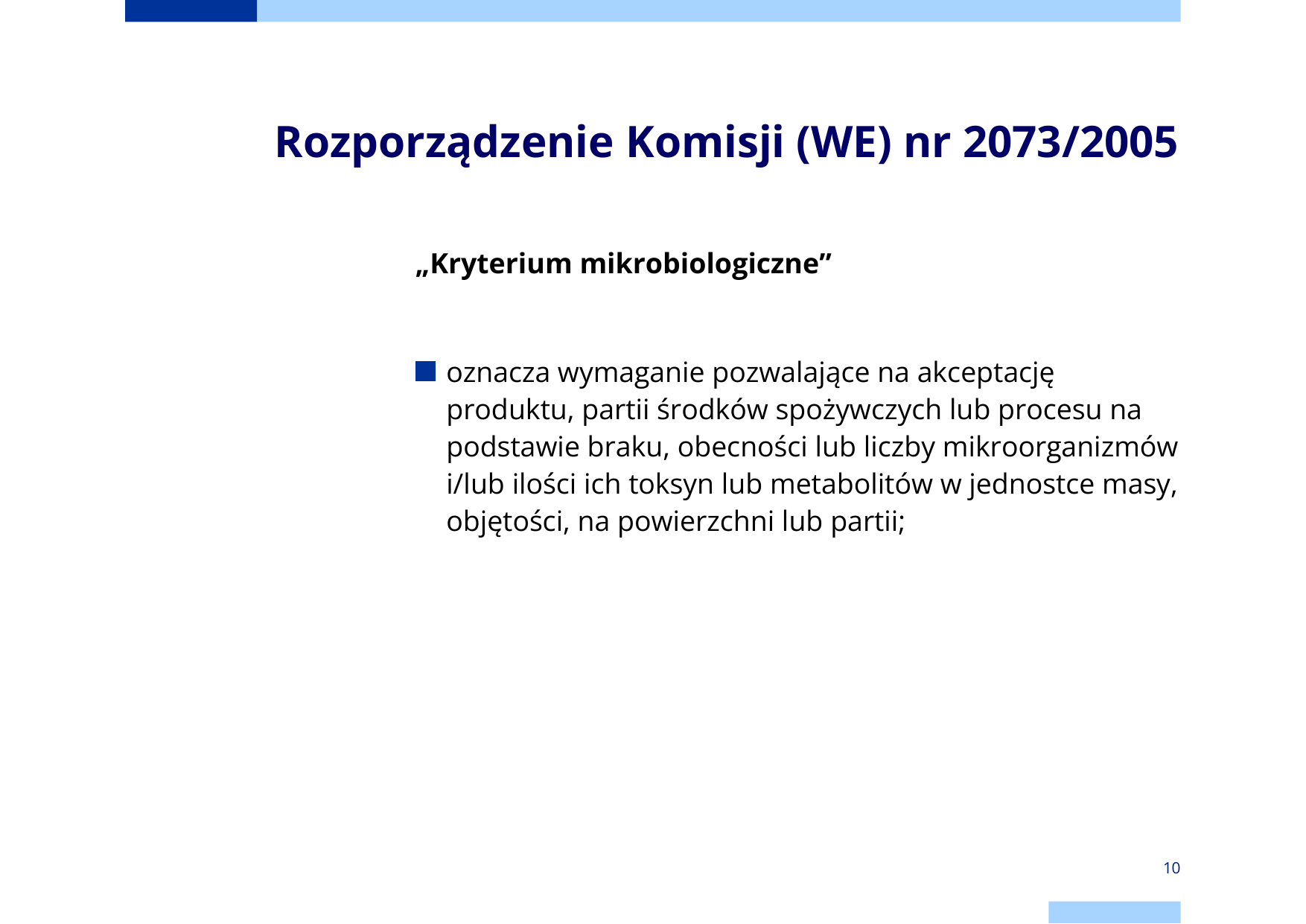

# Rozporządzenie Komisji (WE) nr 2073/2005
„Kryterium mikrobiologiczne”

oznacza wymaganie pozwalające na akceptację produktu, partii środków spożywczych lub procesu na podstawie braku, obecności lub liczby mikroorganizmów i/lub ilości ich toksyn lub metabolitów w jednostce masy, objętości, na powierzchni lub partii;

10